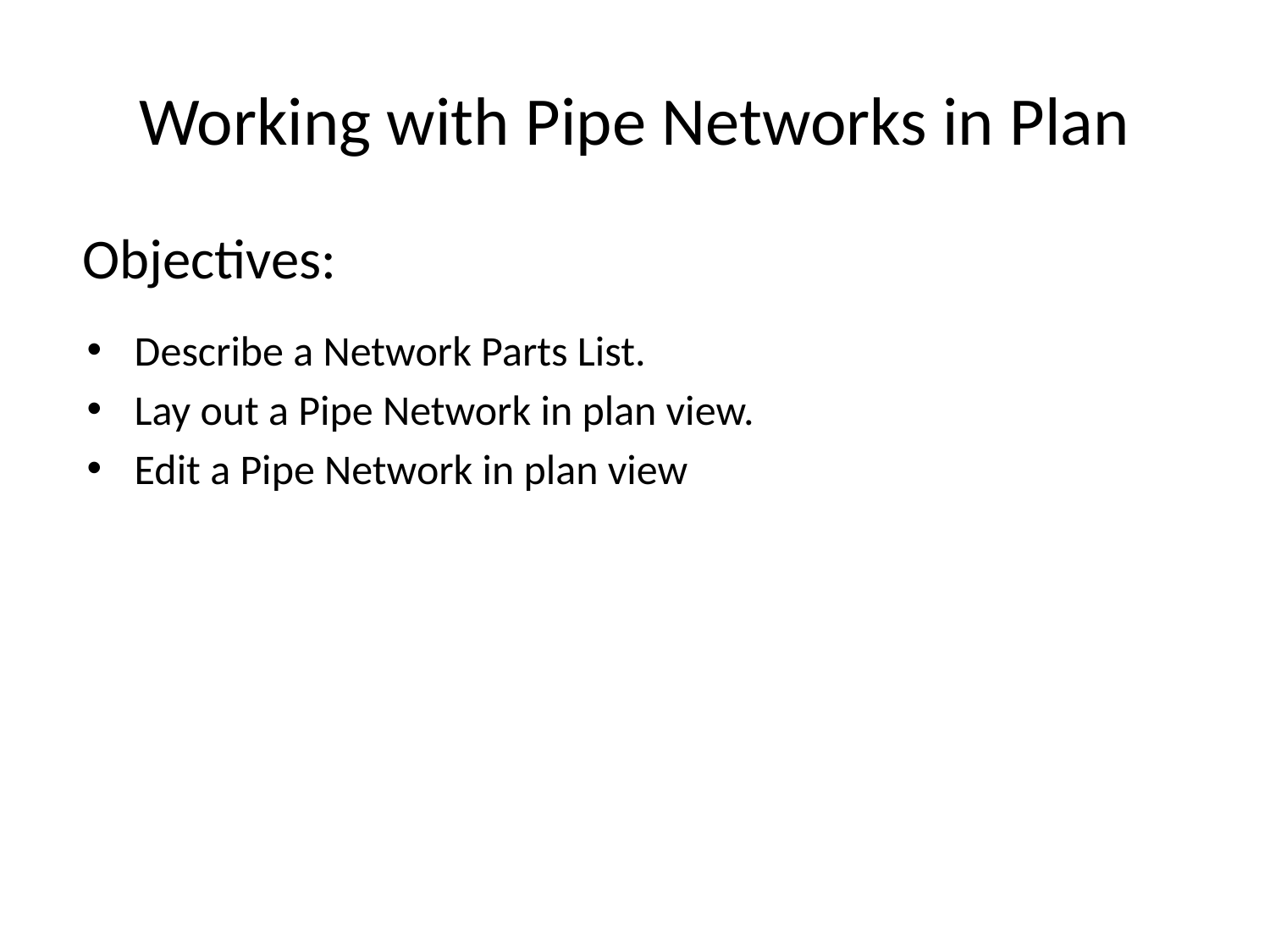

# Working with Pipe Networks in Plan
Objectives:
Describe a Network Parts List.
Lay out a Pipe Network in plan view.
Edit a Pipe Network in plan view